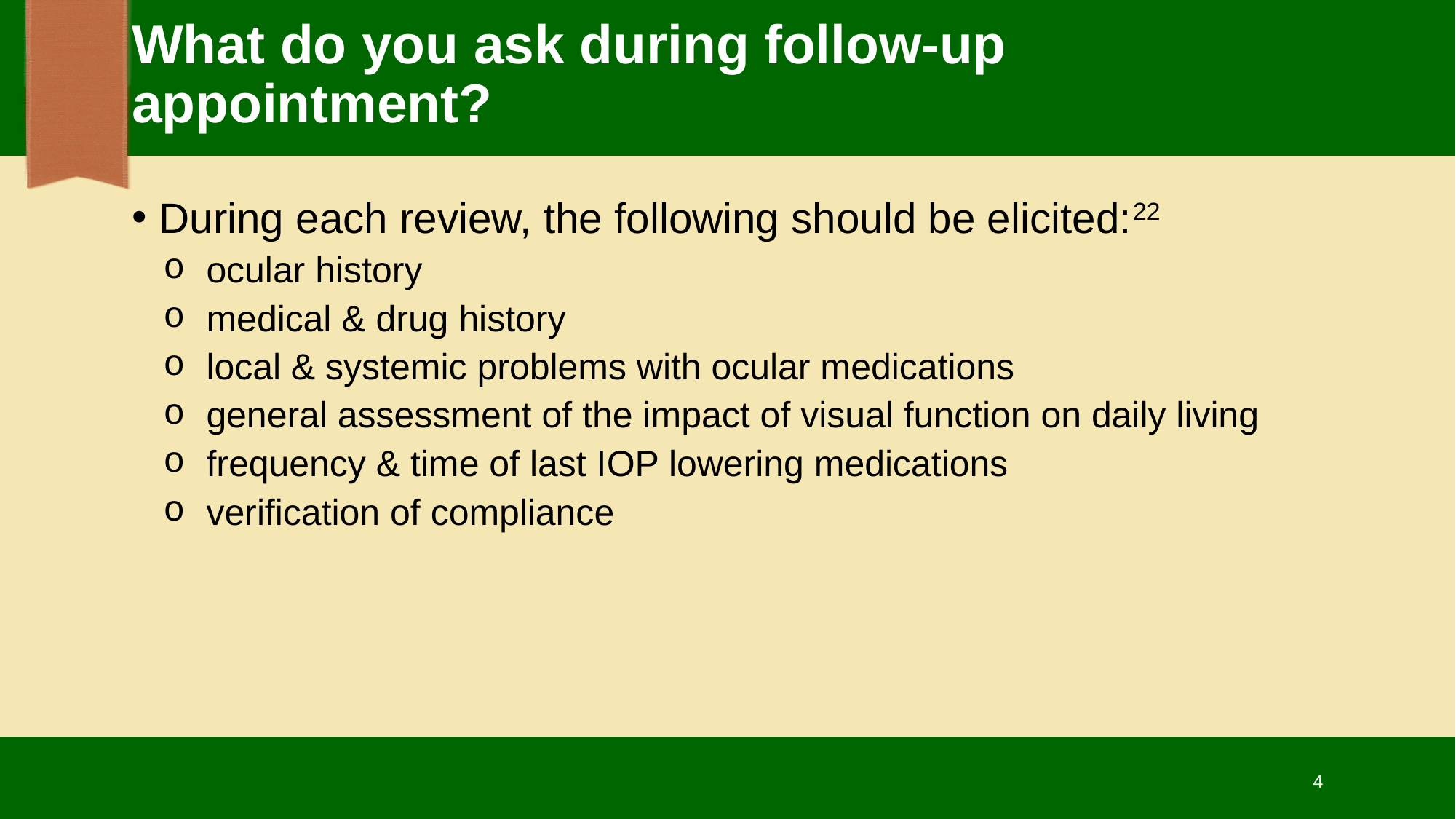

# What do you ask during follow-up appointment?
During each review, the following should be elicited:22
ocular history
medical & drug history
local & systemic problems with ocular medications
general assessment of the impact of visual function on daily living
frequency & time of last IOP lowering medications
verification of compliance
4